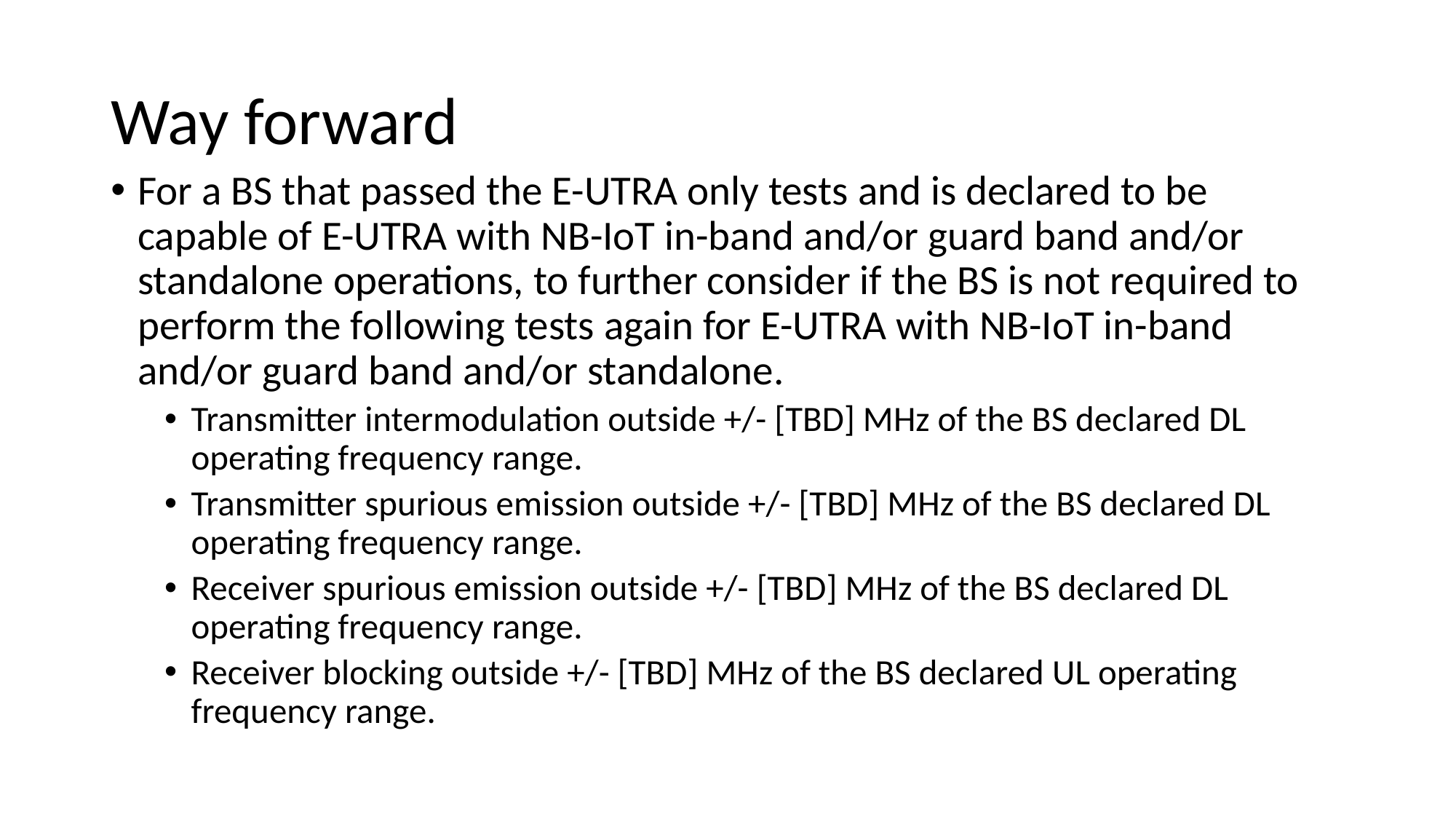

# Way forward
For a BS that passed the E-UTRA only tests and is declared to be capable of E-UTRA with NB-IoT in-band and/or guard band and/or standalone operations, to further consider if the BS is not required to perform the following tests again for E-UTRA with NB-IoT in-band and/or guard band and/or standalone.
Transmitter intermodulation outside +/- [TBD] MHz of the BS declared DL  operating frequency range.
Transmitter spurious emission outside +/- [TBD] MHz of the BS declared DL  operating frequency range.
Receiver spurious emission outside +/- [TBD] MHz of the BS declared DL  operating frequency range.
Receiver blocking outside +/- [TBD] MHz of the BS declared UL operating frequency range.